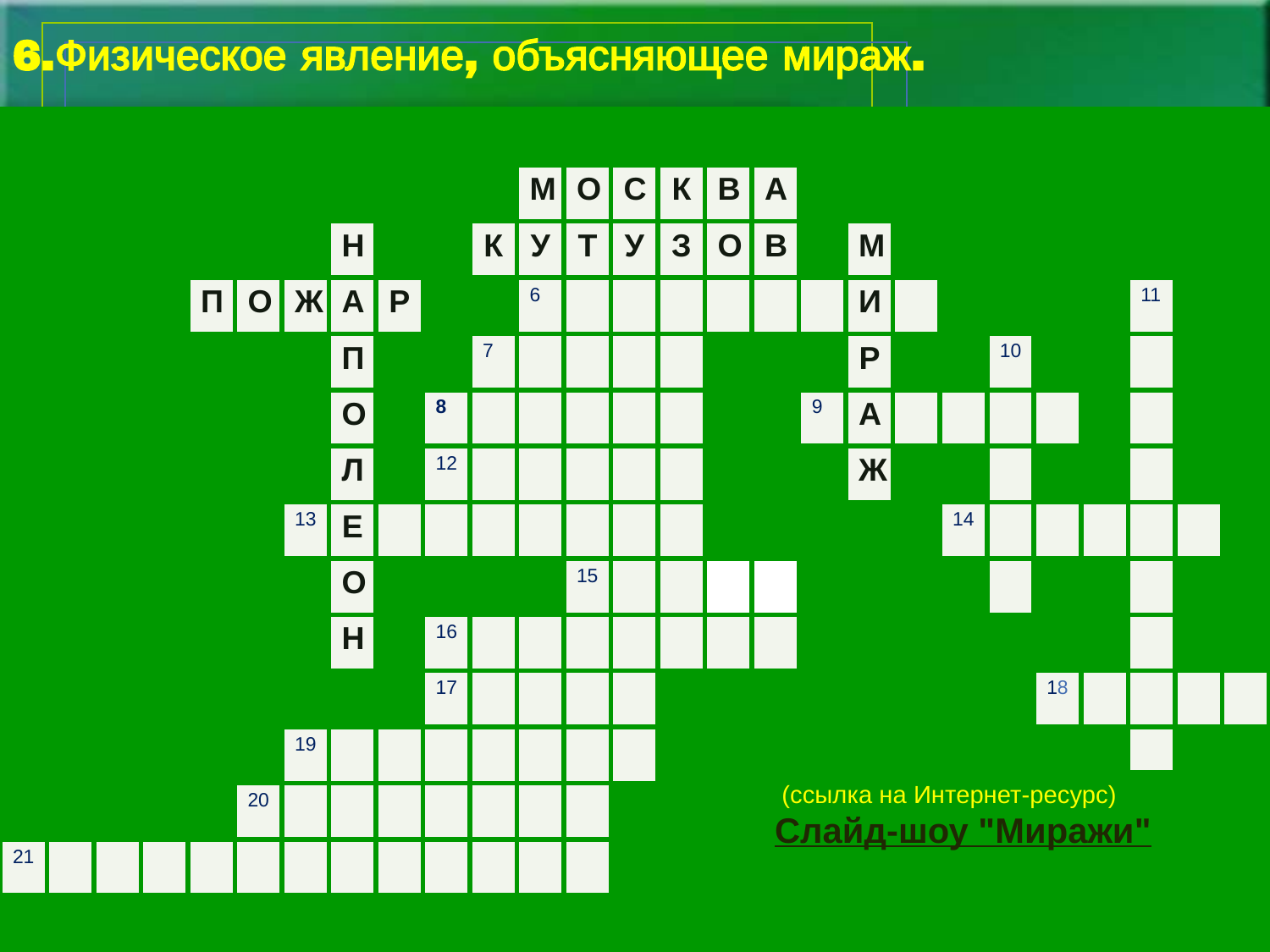

# 6.Физическое явление, объясняющее мираж.
|  |  |  |  |  |  |  |  |  |  |  |  |  |  |  |  |  |  |  |  |  |  |  |  |  |  |  |
| --- | --- | --- | --- | --- | --- | --- | --- | --- | --- | --- | --- | --- | --- | --- | --- | --- | --- | --- | --- | --- | --- | --- | --- | --- | --- | --- |
|  |  |  |  |  |  |  |  |  |  |  | М | О | С | К | В | А |  |  |  |  |  |  |  |  |  |  |
|  |  |  |  |  |  |  | Н |  |  | К | У | Т | У | З | О | В |  | М |  |  |  |  |  |  |  |  |
|  |  |  |  | П | О | Ж | А | Р |  |  | 6 |  |  |  |  |  |  | И |  |  |  |  |  | 11 |  |  |
|  |  |  |  |  |  |  | П |  |  | 7 |  |  |  |  |  |  |  | Р |  |  | 10 |  |  |  |  |  |
|  |  |  |  |  |  |  | О |  | 8 |  |  |  |  |  |  |  | 9 | А |  |  |  |  |  |  |  |  |
|  |  |  |  |  |  |  | Л |  | 12 |  |  |  |  |  |  |  |  | Ж |  |  |  |  |  |  |  |  |
|  |  |  |  |  |  | 13 | Е |  |  |  |  |  |  |  |  |  |  |  |  | 14 |  |  |  |  |  |  |
|  |  |  |  |  |  |  | О |  |  |  |  | 15 |  |  |  |  |  |  |  |  |  |  |  |  |  |  |
|  |  |  |  |  |  |  | Н |  | 16 |  |  |  |  |  |  |  |  |  |  |  |  |  |  |  |  |  |
|  |  |  |  |  |  |  |  |  | 17 |  |  |  |  |  |  |  |  |  |  |  |  | 18 |  |  |  |  |
|  |  |  |  |  |  | 19 |  |  |  |  |  |  |  |  |  |  |  |  |  |  |  |  |  |  |  |  |
|  |  |  |  |  | 20 |  |  |  |  |  |  |  |  |  |  |  |  |  |  |  |  |  |  |  |  |  |
| 21 |  |  |  |  |  |  |  |  |  |  |  |  |  |  |  |  |  |  |  |  |  |  |  |  |  |  |
|  |  |  |  |  |  |  |  |  |  |  |  |  |  |  |  |  |  |  |  |  |  |  |  |  |  |  |
 (ссылка на Интернет-ресурс)
Слайд-шоу "Миражи"